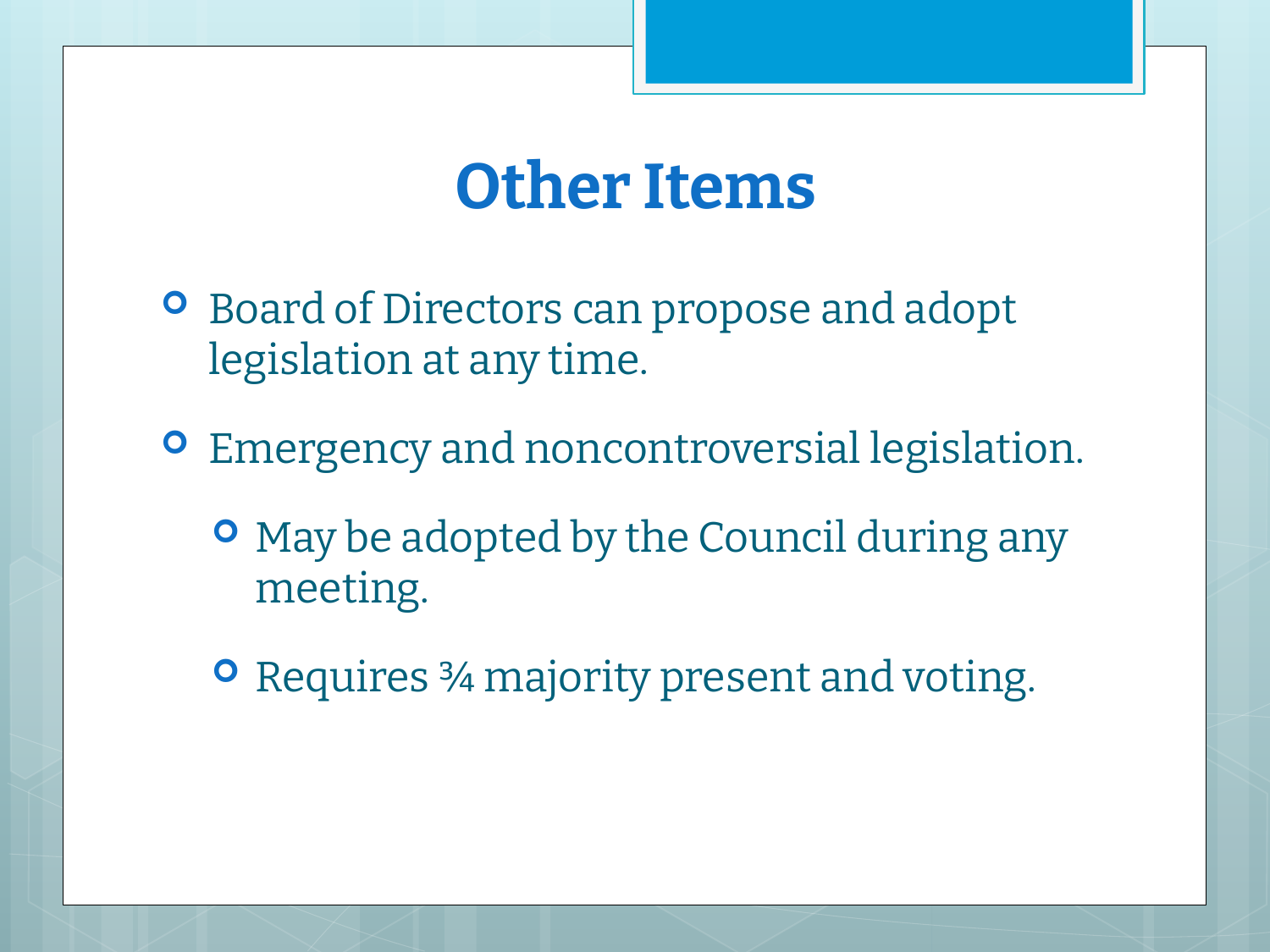

# Other Items
Board of Directors can propose and adopt legislation at any time.

Emergency and noncontroversial legislation.

May be adopted by the Council during any meeting.

Requires ¾ majority present and voting.